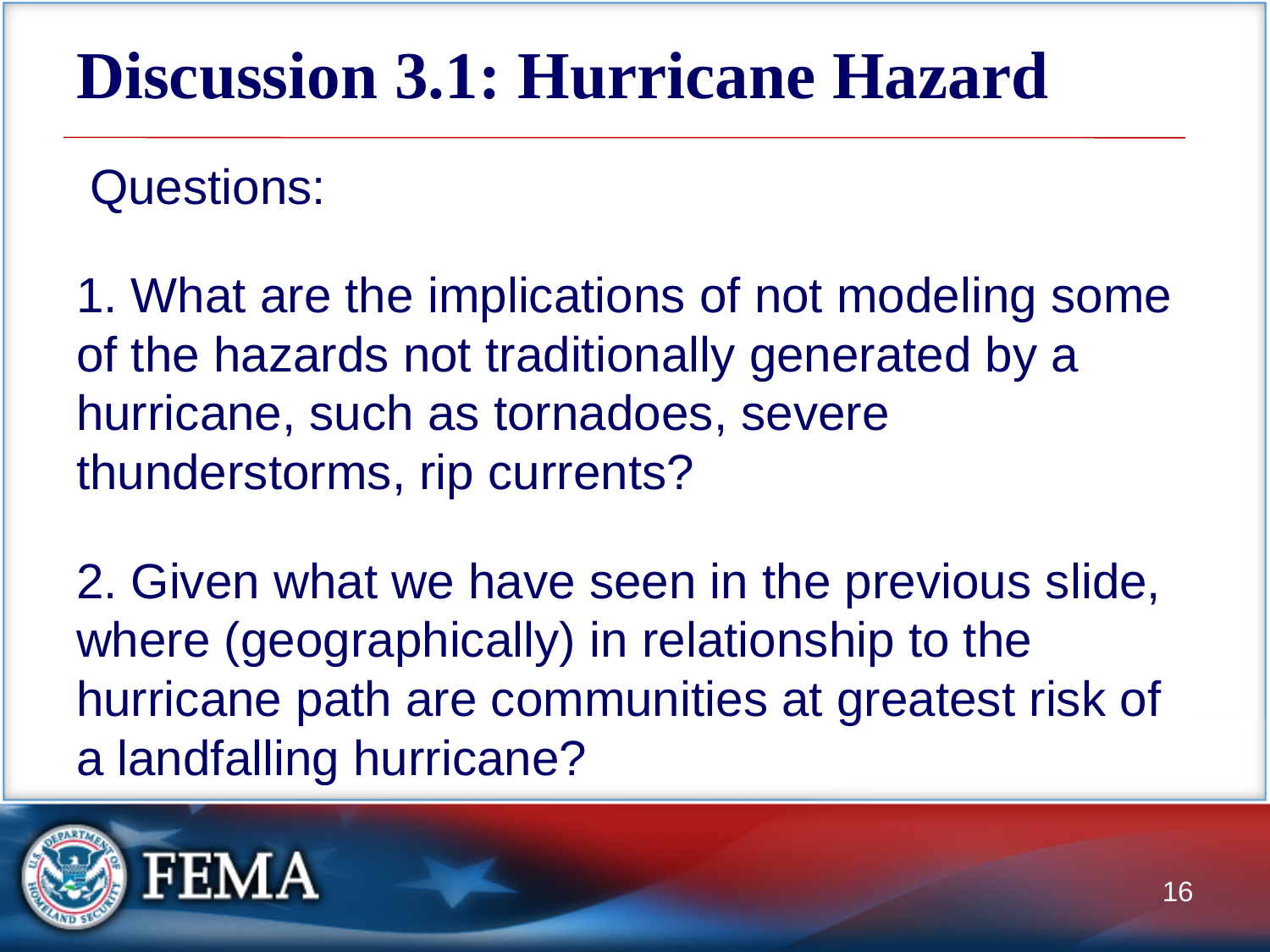

# Discussion 3.1: Hurricane Hazard
 Questions:
1. What are the implications of not modeling some of the hazards not traditionally generated by a hurricane, such as tornadoes, severe thunderstorms, rip currents?
2. Given what we have seen in the previous slide, where (geographically) in relationship to the hurricane path are communities at greatest risk of a landfalling hurricane?
16